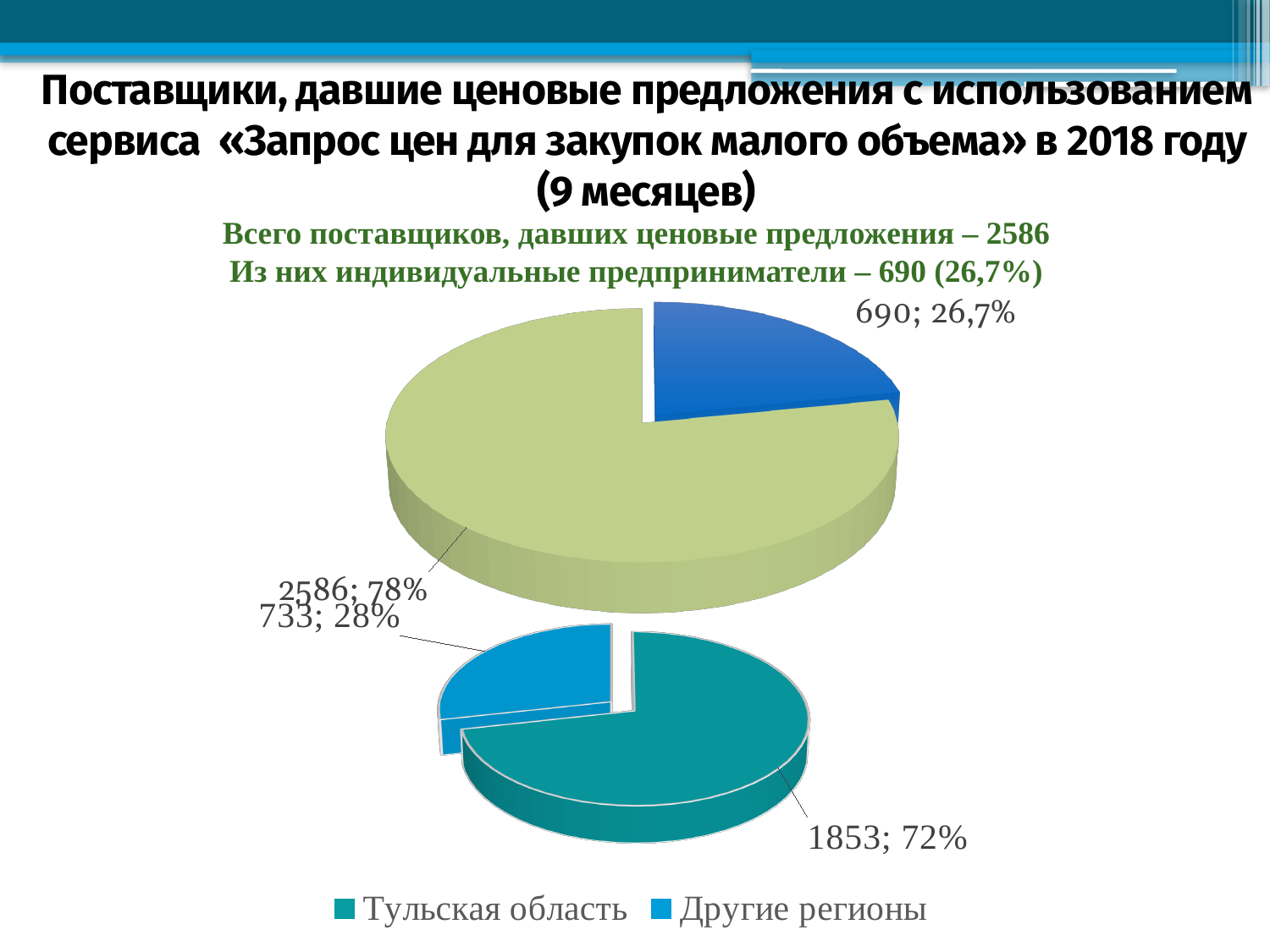

Поставщики, давшие ценовые предложения с использованием сервиса  «Запрос цен для закупок малого объема» в 2018 году (9 месяцев)
Всего поставщиков, давших ценовые предложения – 2586
Из них индивидуальные предприниматели – 690 (26,7%)

[unsupported chart]

[unsupported chart]